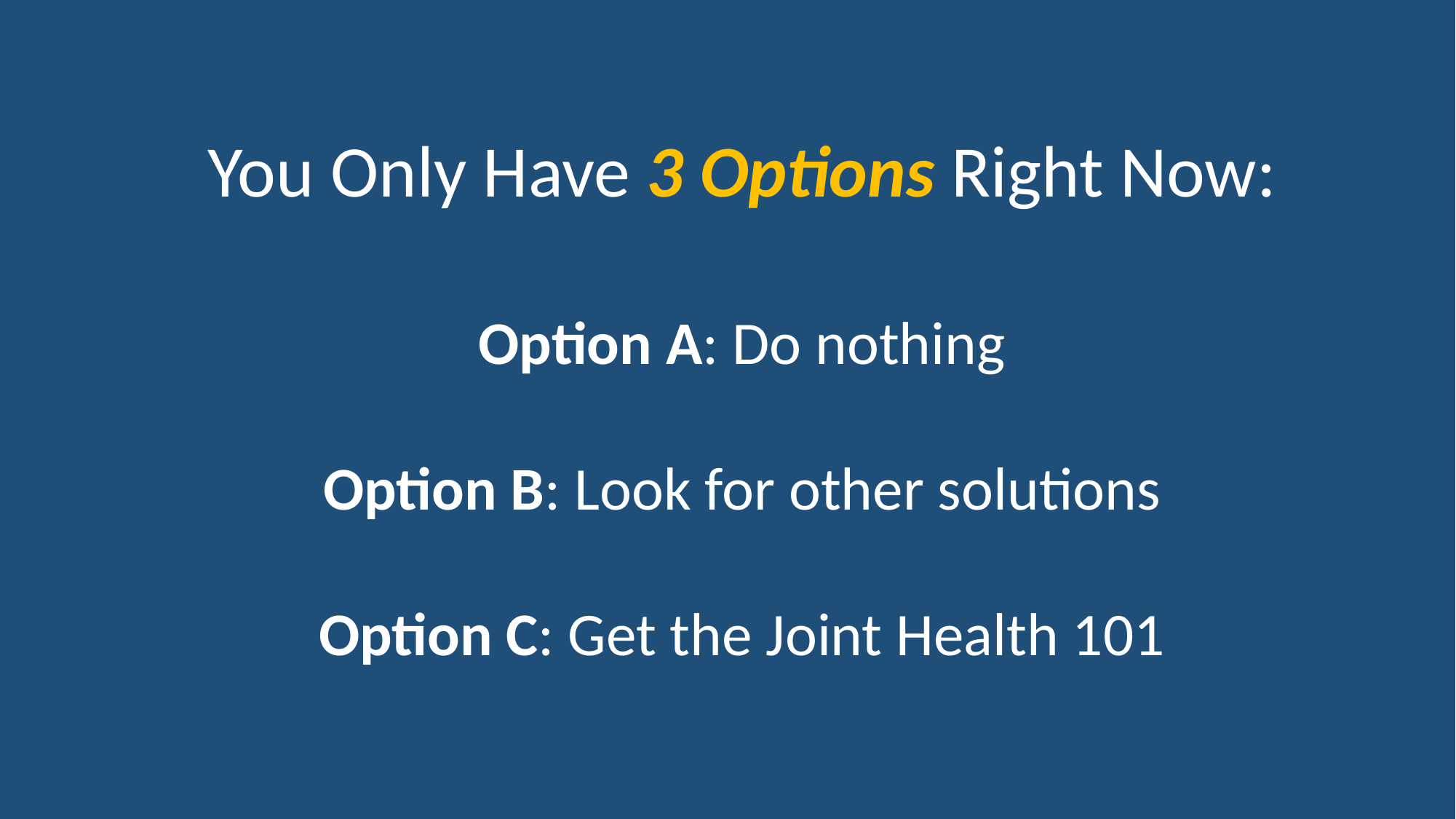

You Only Have 3 Options Right Now:

Option A: Do nothing

Option B: Look for other solutions

Option C: Get the Joint Health 101